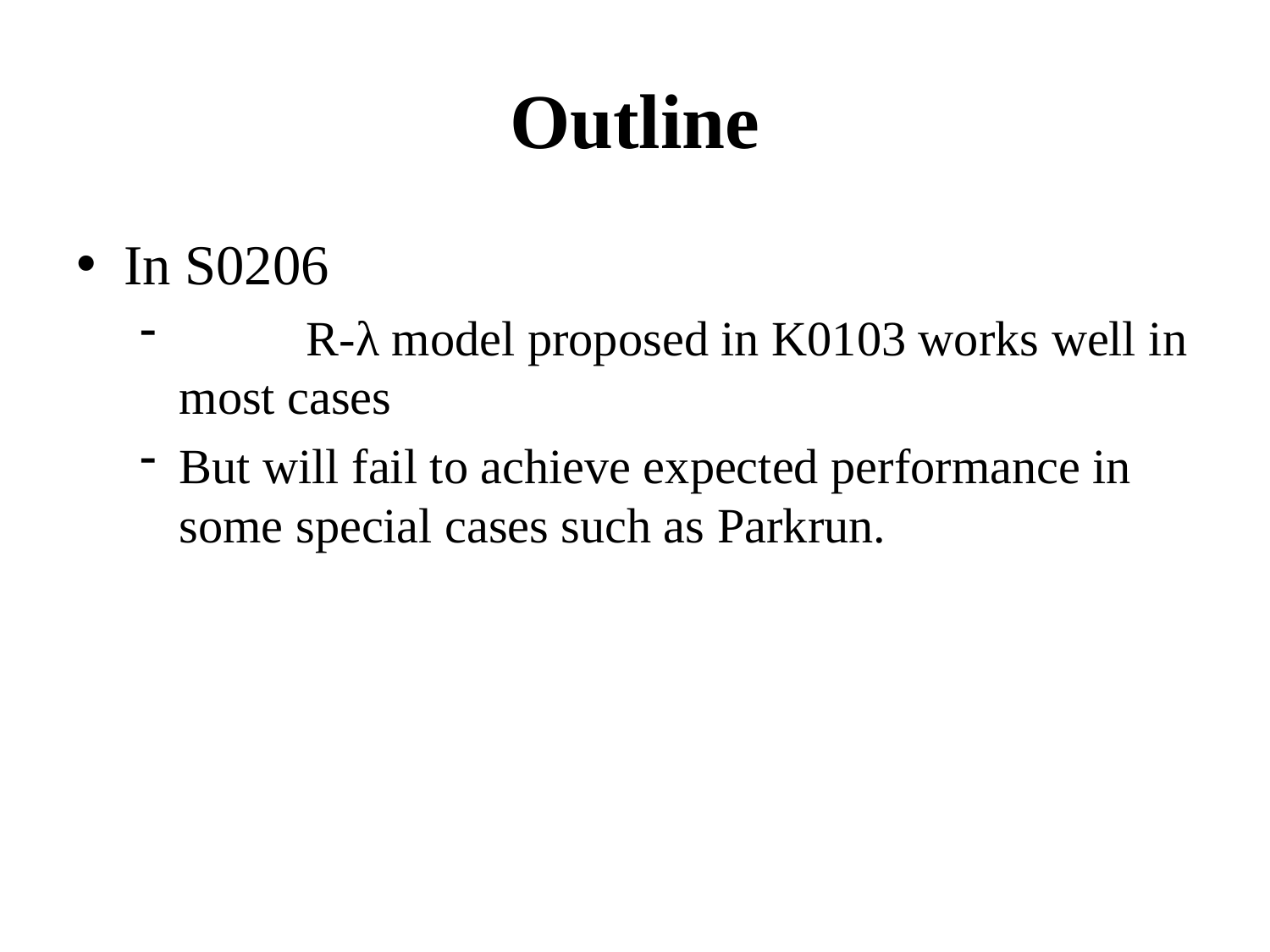

# Outline
In S0206
	R-λ model proposed in K0103 works well in most cases
But will fail to achieve expected performance in some special cases such as Parkrun.